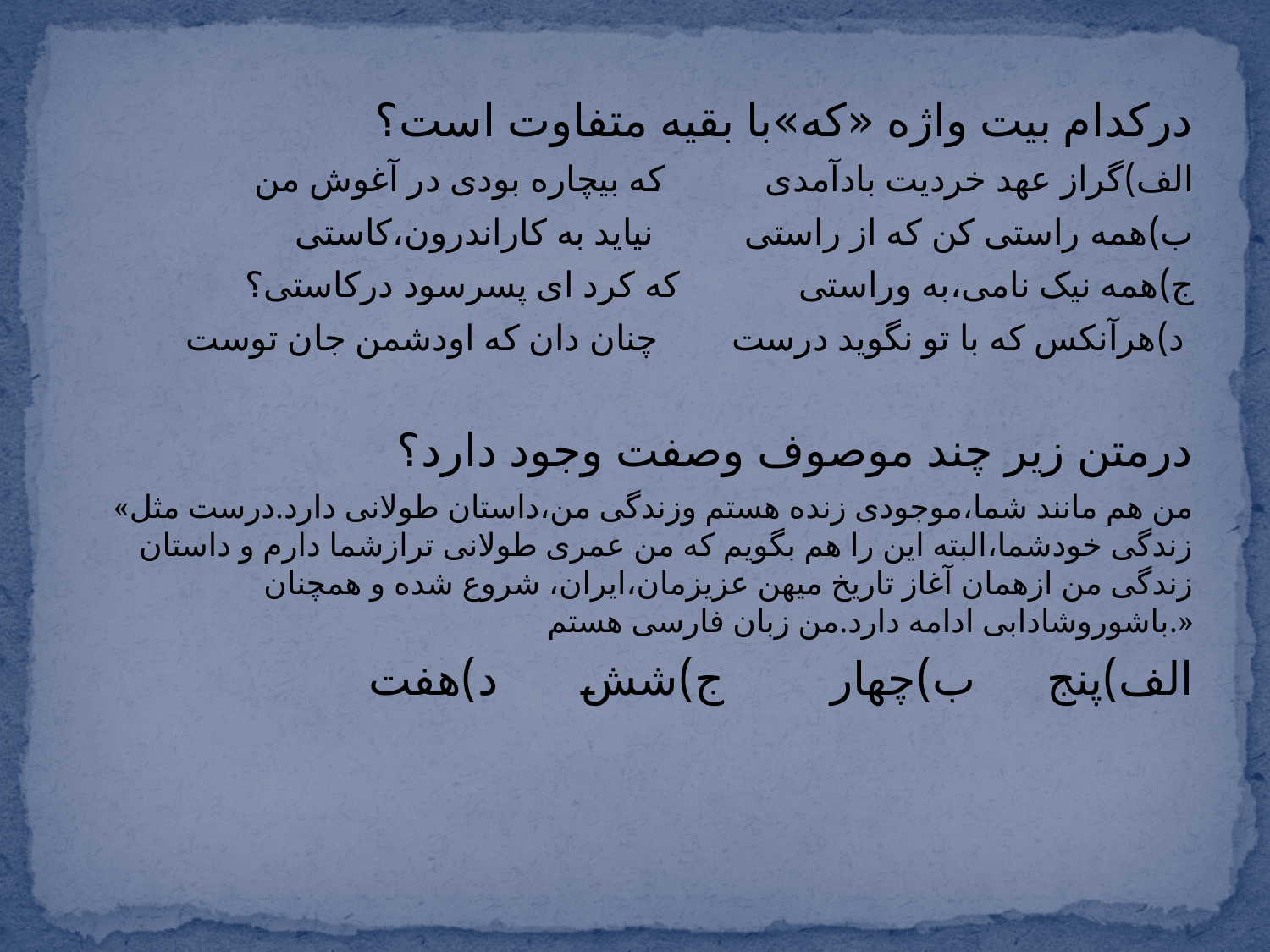

درکدام بیت واژه «که»با بقیه متفاوت است؟
الف)گراز عهد خردیت بادآمدی           که بیچاره بودی در آغوش من
ب)همه راستی کن که از راستی          نیاید به کاراندرون،کاستی
ج)همه نیک نامی،به وراستی             که کرد ای پسرسود درکاستی؟
د)هرآنکس که با تو نگوید درست        چنان دان که اودشمن جان توست

درمتن زیر چند موصوف وصفت وجود دارد؟
«من هم مانند شما،موجودی زنده هستم وزندگی من،داستان طولانی دارد.درست مثل زندگی خودشما،البته این را هم بگویم که من عمری طولانی ترازشما دارم و داستان زندگی من ازهمان آغاز تاریخ میهن عزیزمان،ایران، شروع شده و همچنان باشوروشادابی ادامه دارد.من زبان فارسی هستم.»
 الف)پنج      ب)چهار         ج)شش       د)هفت